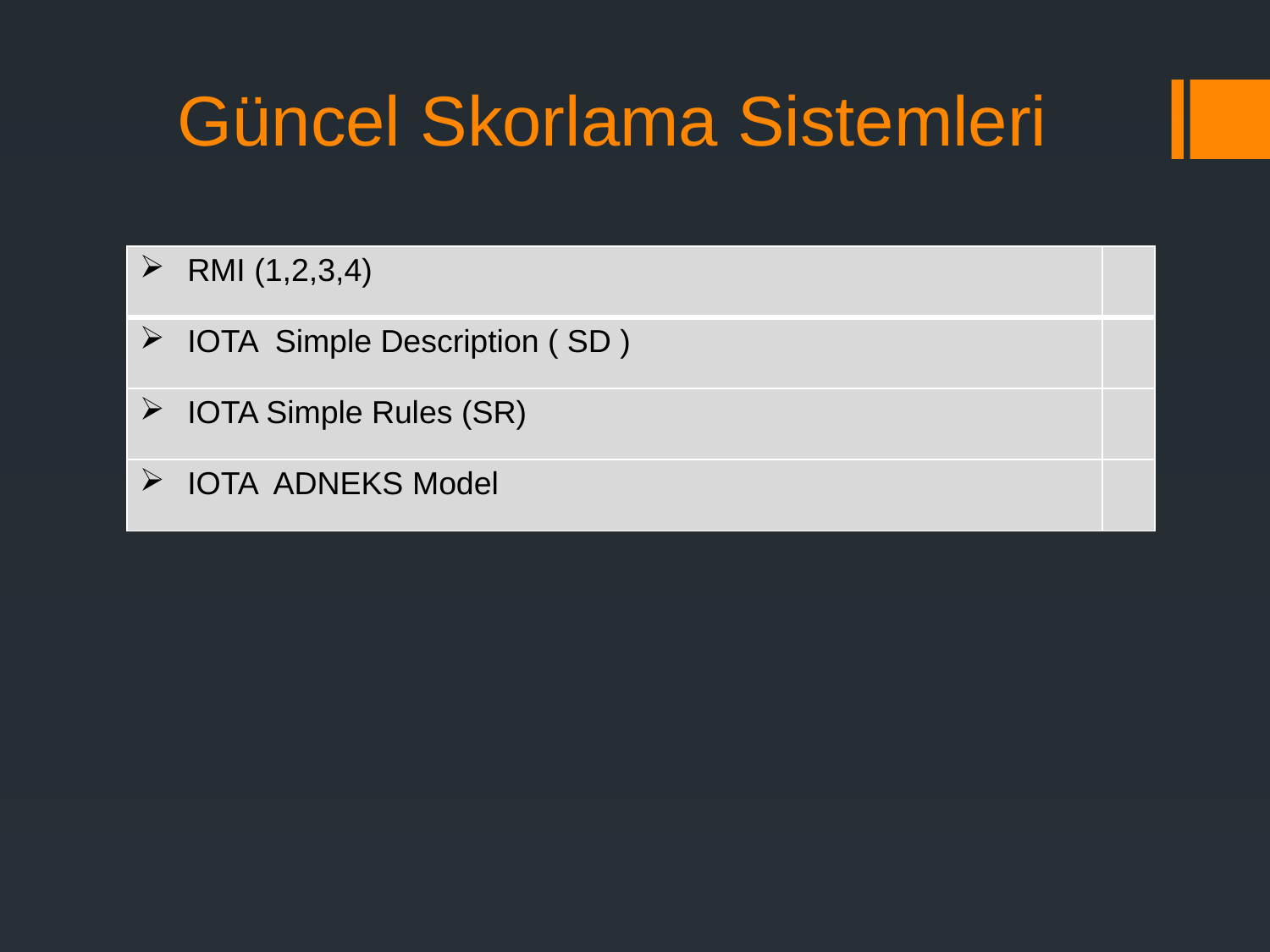

# Güncel Skorlama Sistemleri
| RMI (1,2,3,4) |  |
| --- | --- |
| IOTA Simple Description ( SD ) |  |
| IOTA Simple Rules (SR) |  |
| IOTA ADNEKS Model |  |